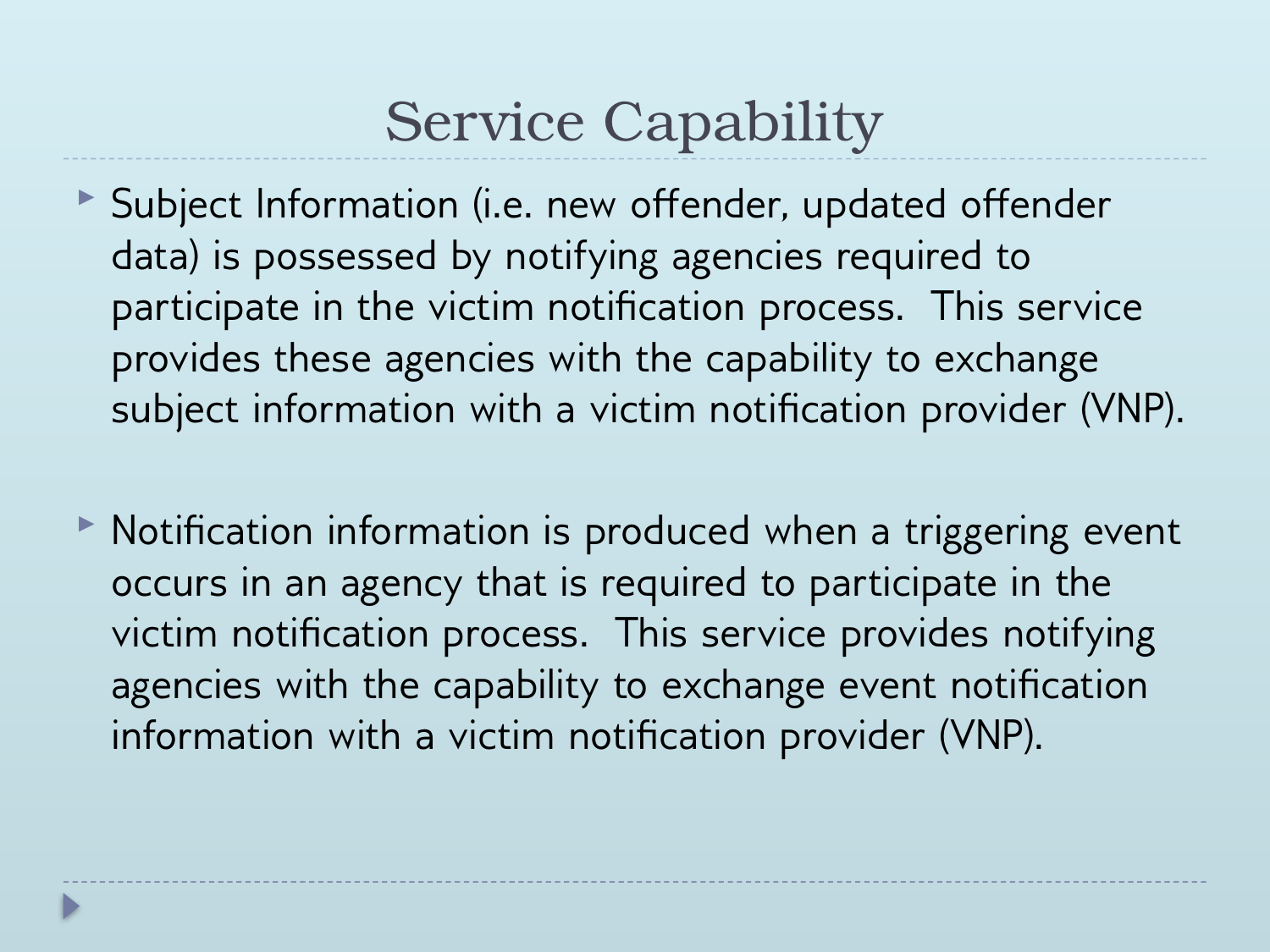

# Service Capability
Subject Information (i.e. new offender, updated offender data) is possessed by notifying agencies required to participate in the victim notification process.  This service provides these agencies with the capability to exchange subject information with a victim notification provider (VNP).

Notification information is produced when a triggering event occurs in an agency that is required to participate in the victim notification process.  This service provides notifying agencies with the capability to exchange event notification information with a victim notification provider (VNP).